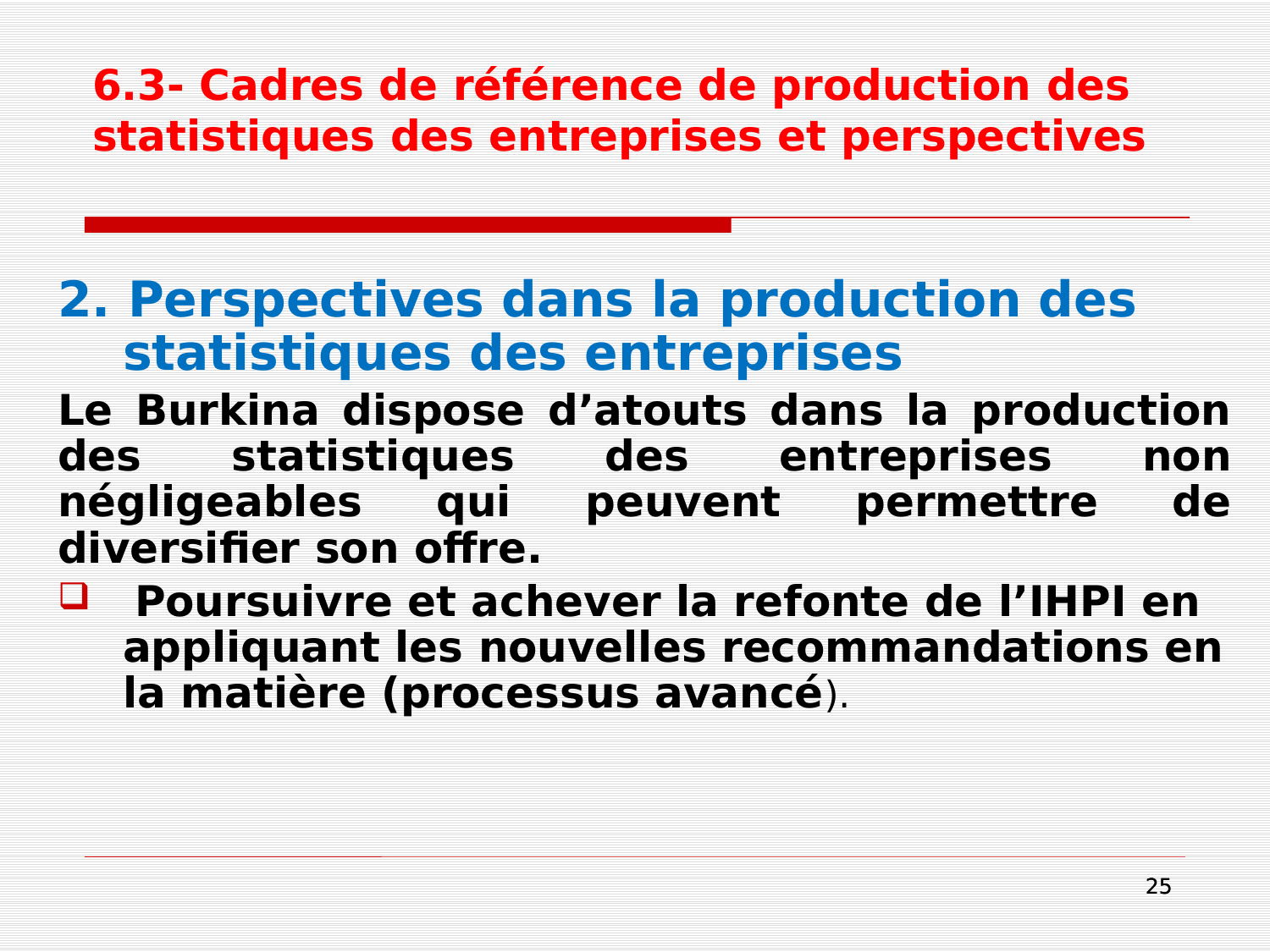

# 6.3- Cadres de référence de production des statistiques des entreprises et perspectives
2. Perspectives dans la production des statistiques des entreprises
Le Burkina dispose d’atouts dans la production des statistiques des entreprises non négligeables qui peuvent permettre de diversifier son offre.
 Poursuivre et achever la refonte de l’IHPI en appliquant les nouvelles recommandations en la matière (processus avancé).

25
25